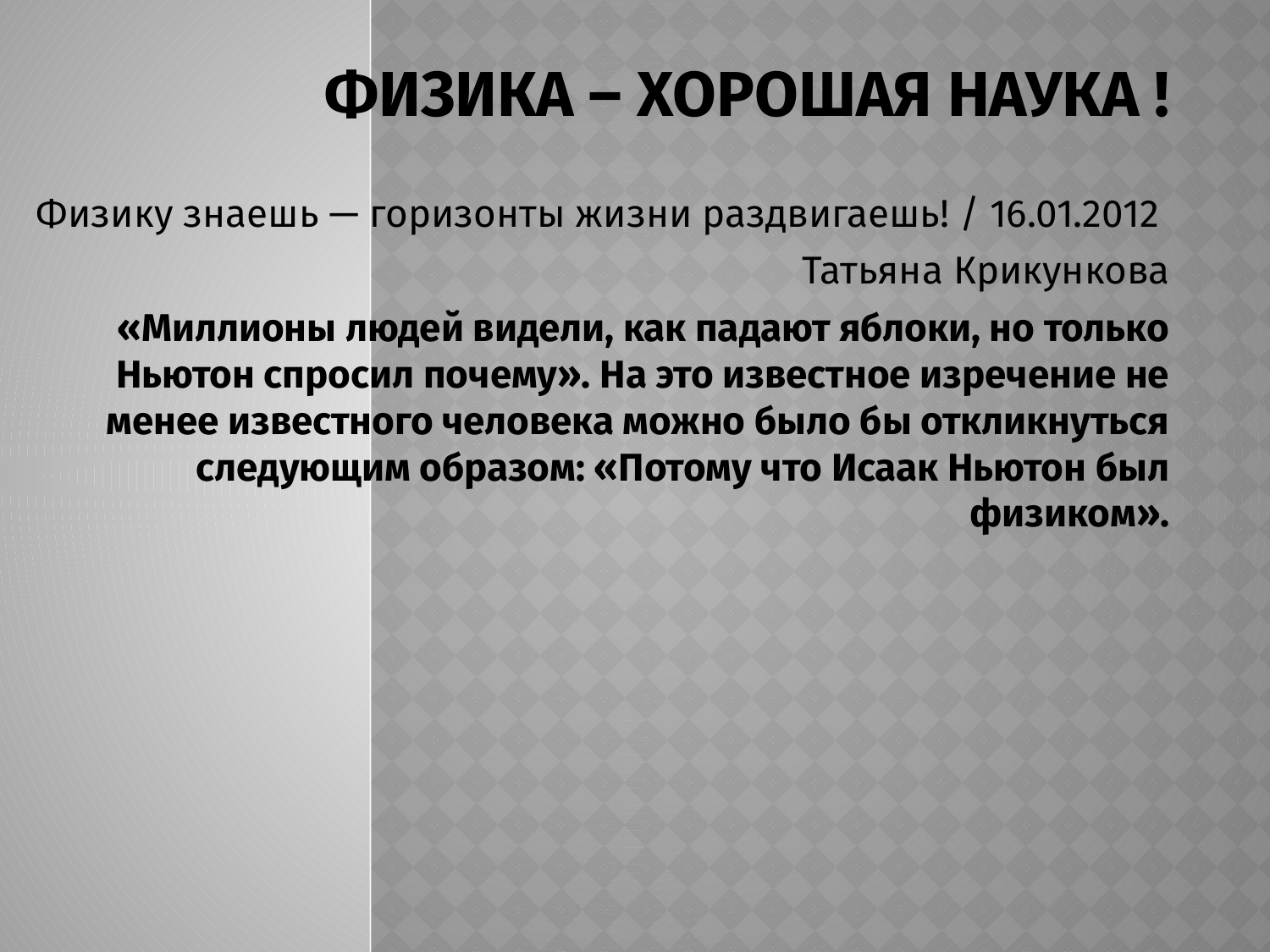

# Физика – хорошаЯ наука !
Физику знаешь — горизонты жизни раздвигаешь! / 16.01.2012
Татьяна Крикункова
 «Миллионы людей видели, как падают яблоки, но только Ньютон спросил почему». На это известное изречение не менее известного человека можно было бы откликнуться следующим образом: «Потому что Исаак Ньютон был физиком».